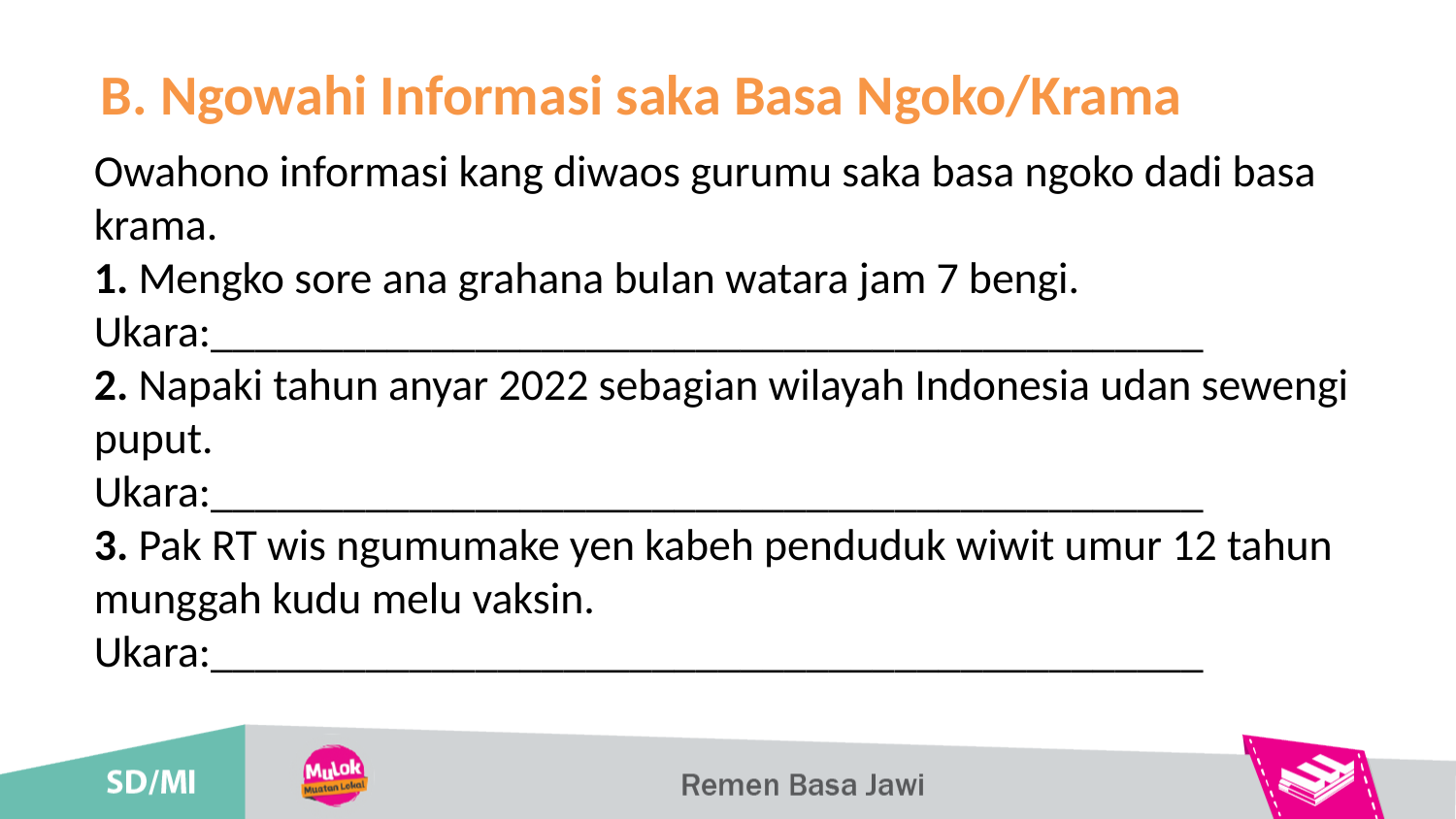

B. Ngowahi Informasi saka Basa Ngoko/Krama
Owahono informasi kang diwaos gurumu saka basa ngoko dadi basa krama.
1. Mengko sore ana grahana bulan watara jam 7 bengi.
Ukara:_____________________________________________
2. Napaki tahun anyar 2022 sebagian wilayah Indonesia udan sewengi puput.
Ukara:_____________________________________________
3. Pak RT wis ngumumake yen kabeh penduduk wiwit umur 12 tahun munggah kudu melu vaksin.
Ukara:_____________________________________________